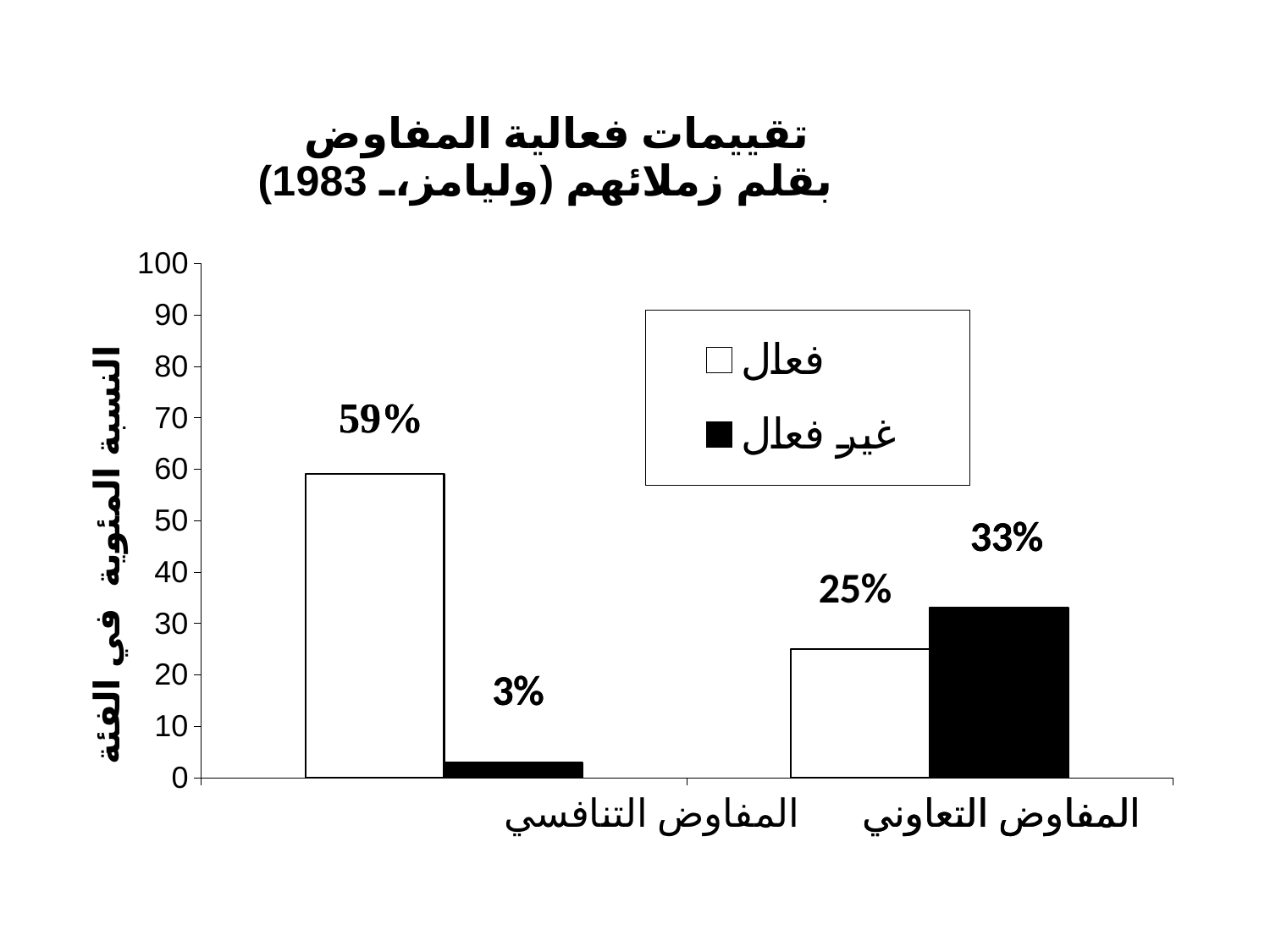

### Chart: تقييمات فعالية المفاوض
بقلم زملائهم (وليامز، 1983)

| Category | فعال  | غير فعال  |
|---|---|---|